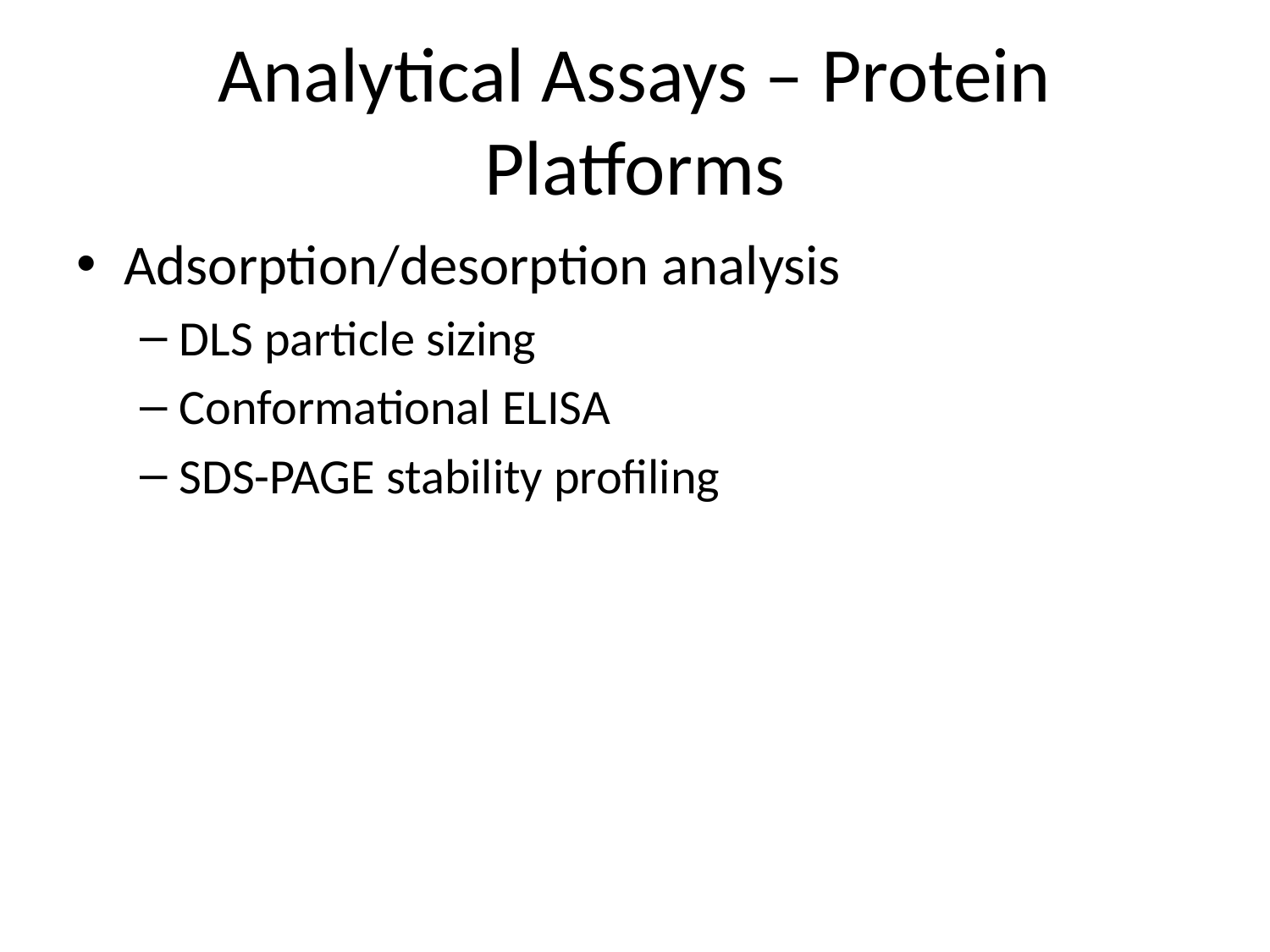

# Analytical Assays – Protein Platforms
Adsorption/desorption analysis
DLS particle sizing
Conformational ELISA
SDS-PAGE stability profiling